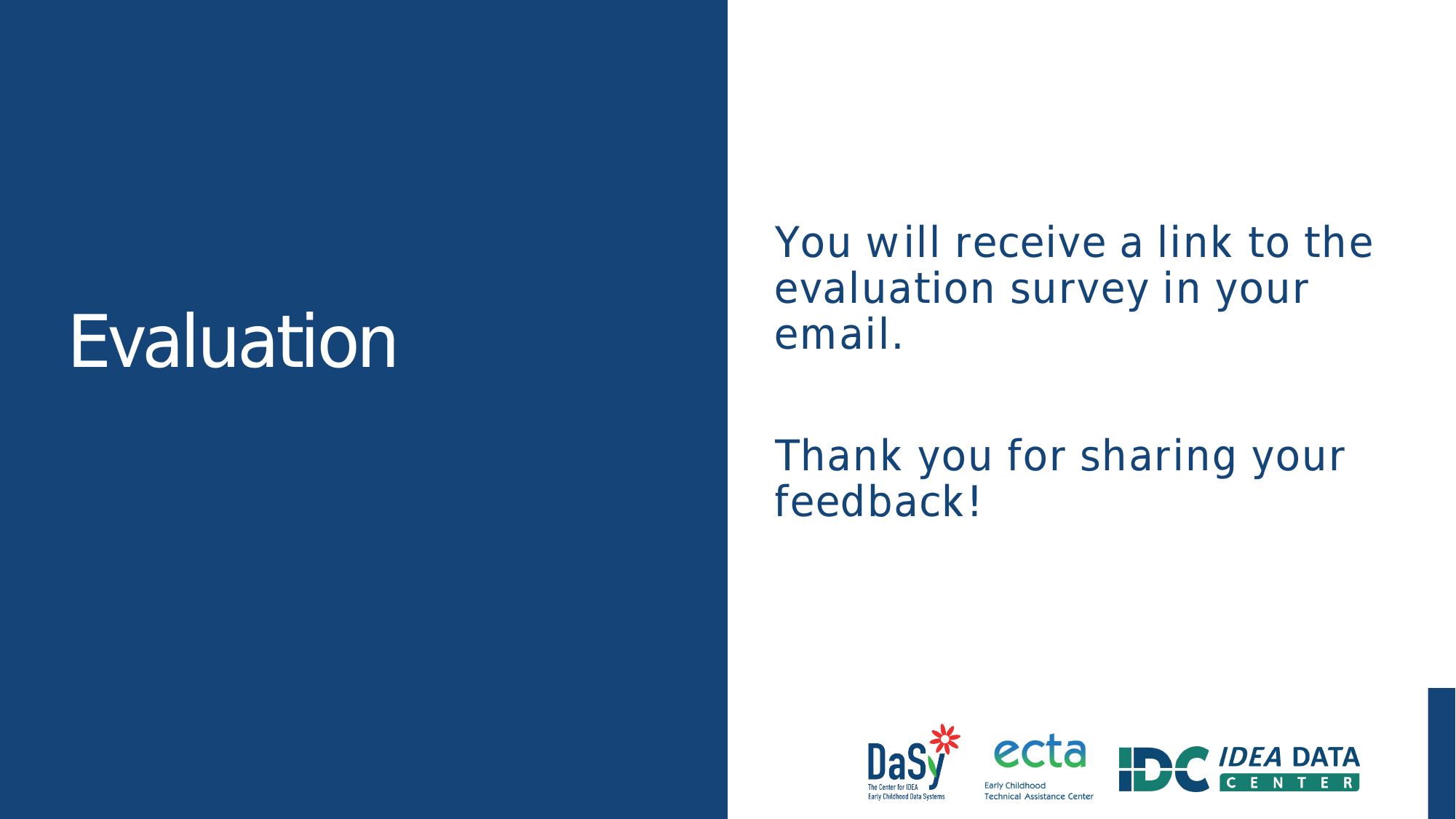

# Evaluation
You will receive a link to the evaluation survey in your email.

Thank you for sharing your feedback!